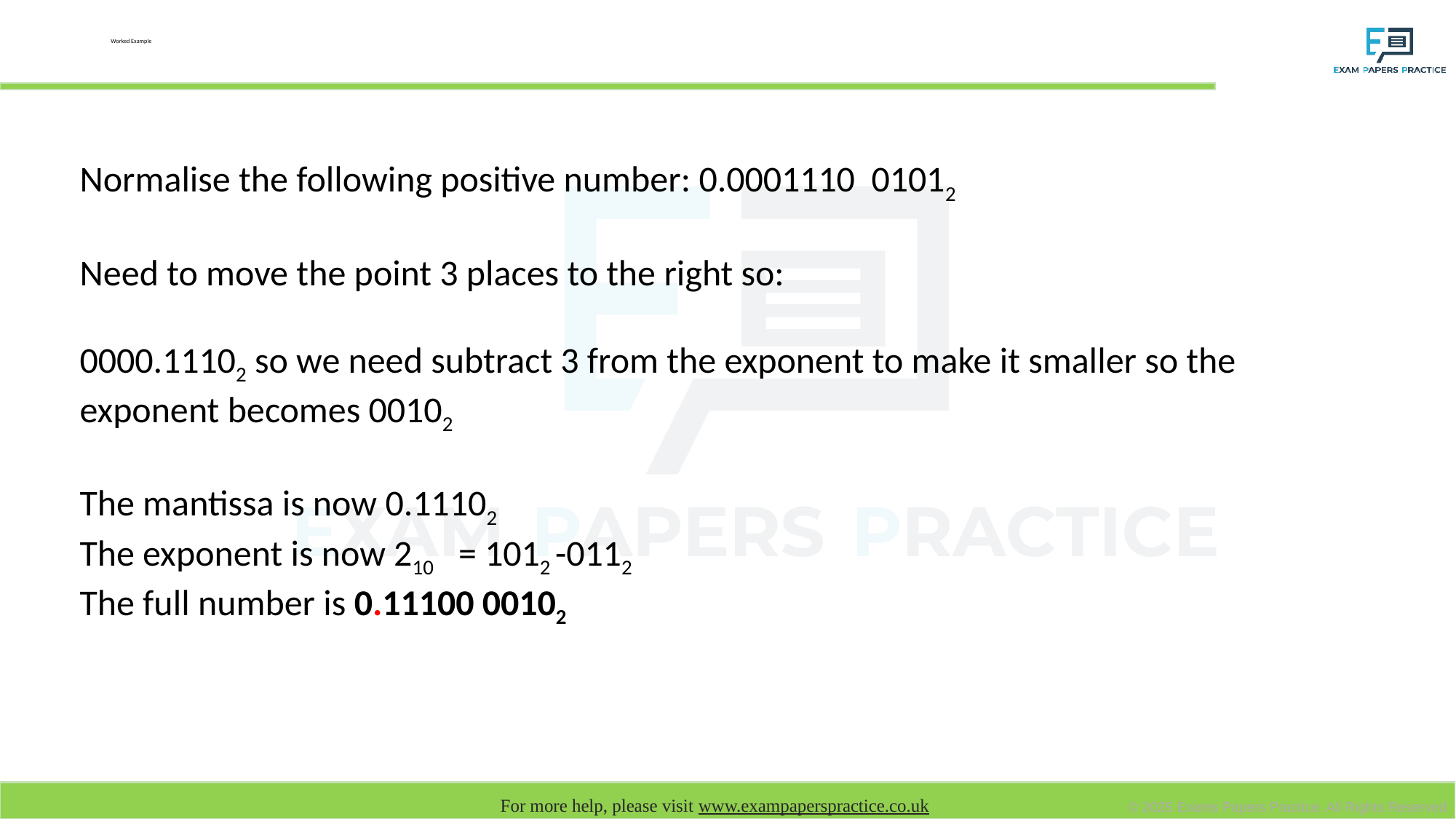

# Worked Example
Normalise the following positive number: 0.0001110  01012

Need to move the point 3 places to the right so:

0000.11102 so we need subtract 3 from the exponent to make it smaller so the exponent becomes 00102

The mantissa is now 0.11102
The exponent is now 210   = 1012 -0112
The full number is 0.11100 00102